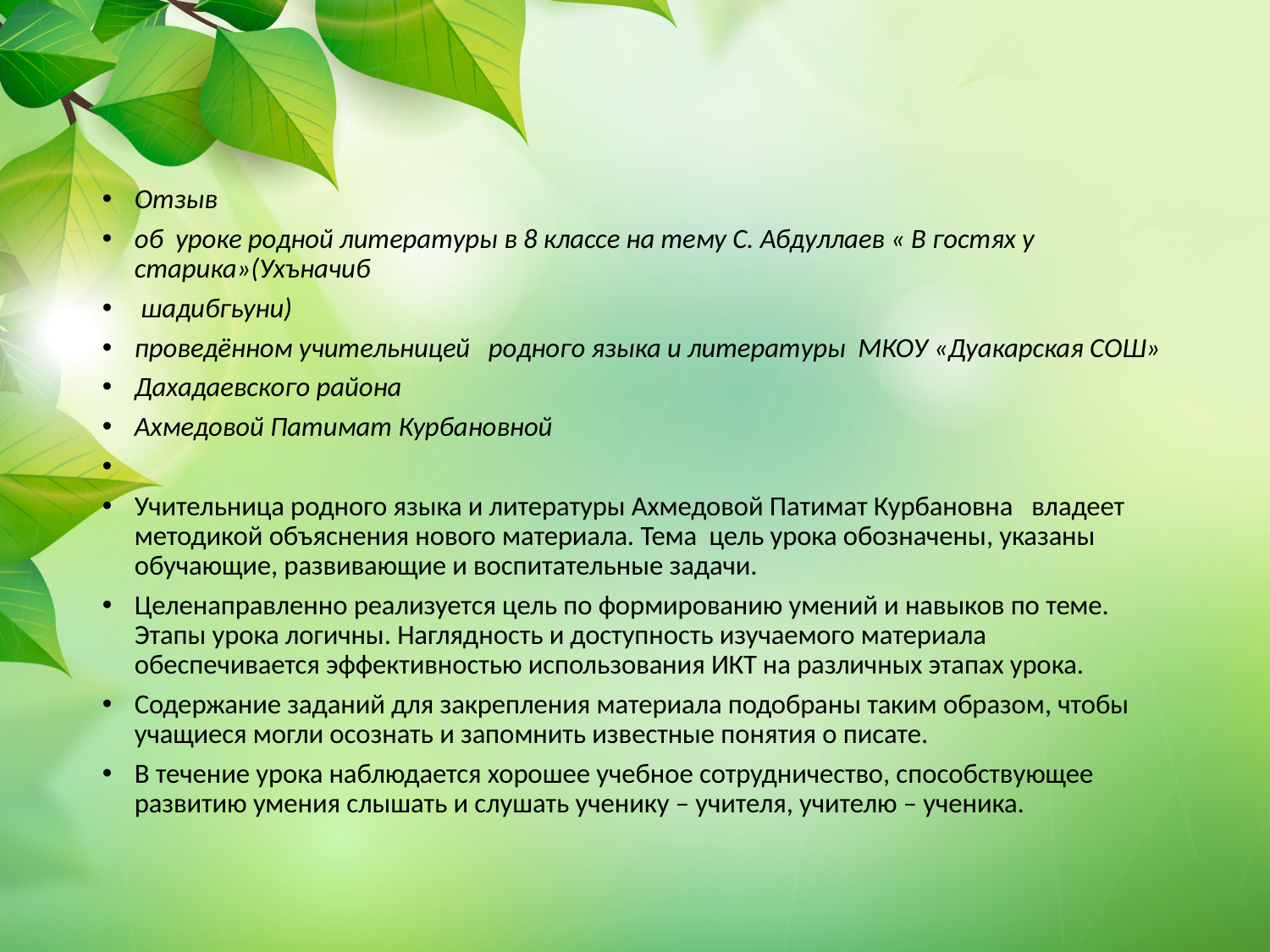

#
Отзыв
об  уроке родной литературы в 8 классе на тему С. Абдуллаев « В гостях у старика»(Ухъначиб
 шадибгьуни)
проведённом учительницей   родного языка и литературы  МКОУ «Дуакарская СОШ»
Дахадаевского района
Ахмедовой Патимат Курбановной

Учительница родного языка и литературы Ахмедовой Патимат Курбановна   владеет методикой объяснения нового материала. Тема  цель урока обозначены, указаны обучающие, развивающие и воспитательные задачи.
Целенаправленно реализуется цель по формированию умений и навыков по теме. Этапы урока логичны. Наглядность и доступность изучаемого материала обеспечивается эффективностью использования ИКТ на различных этапах урока.
Содержание заданий для закрепления материала подобраны таким образом, чтобы учащиеся могли осознать и запомнить известные понятия о писате.
В течение урока наблюдается хорошее учебное сотрудничество, способствующее развитию умения слышать и слушать ученику – учителя, учителю – ученика.